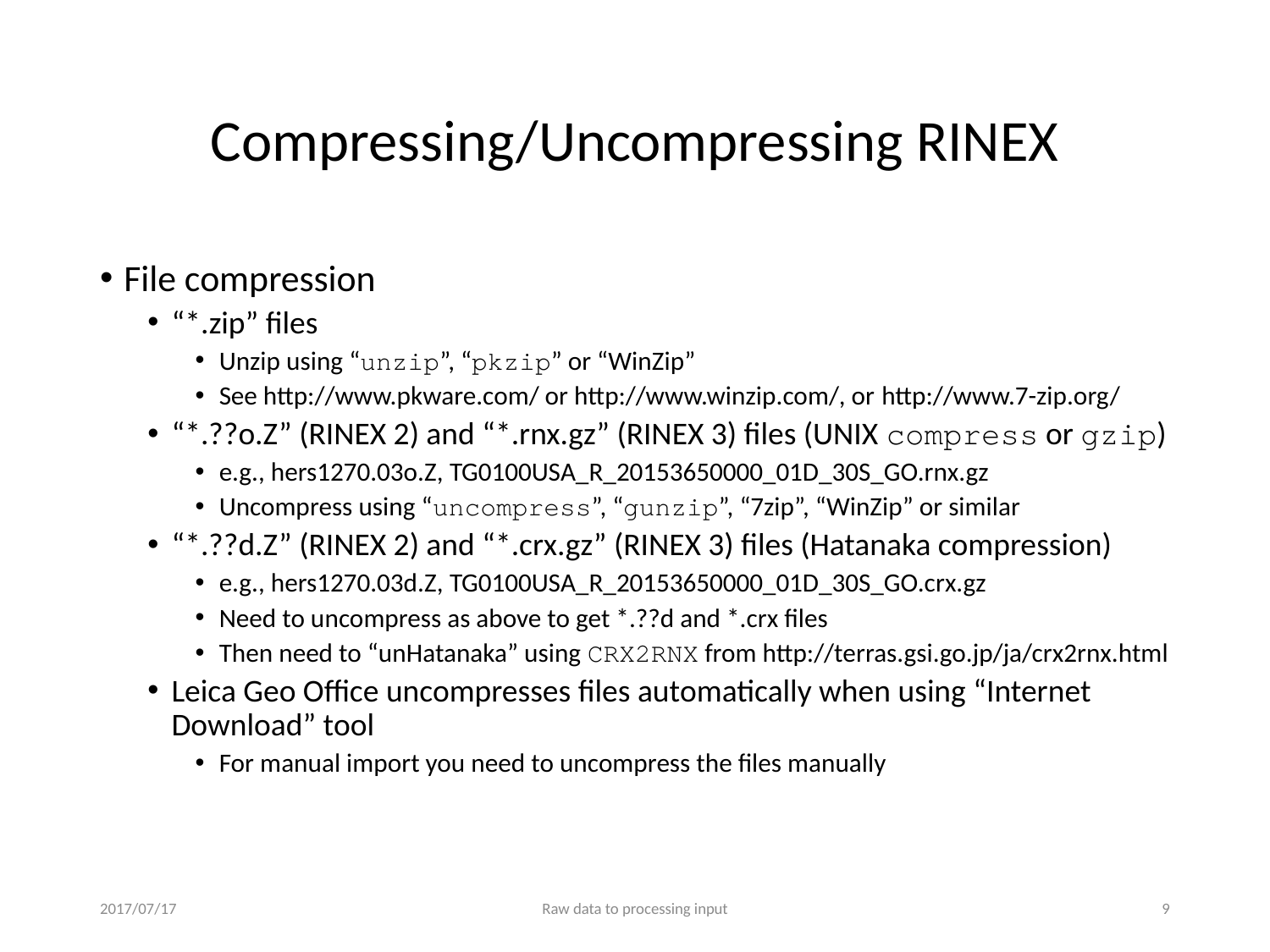

# Compressing/Uncompressing RINEX
File compression
“*.zip” files
Unzip using “unzip”, “pkzip” or “WinZip”
See http://www.pkware.com/ or http://www.winzip.com/, or http://www.7-zip.org/
“*.??o.Z” (RINEX 2) and “*.rnx.gz” (RINEX 3) files (UNIX compress or gzip)
e.g., hers1270.03o.Z, TG0100USA_R_20153650000_01D_30S_GO.rnx.gz
Uncompress using “uncompress”, “gunzip”, “7zip”, “WinZip” or similar
“*.??d.Z” (RINEX 2) and “*.crx.gz” (RINEX 3) files (Hatanaka compression)
e.g., hers1270.03d.Z, TG0100USA_R_20153650000_01D_30S_GO.crx.gz
Need to uncompress as above to get *.??d and *.crx files
Then need to “unHatanaka” using CRX2RNX from http://terras.gsi.go.jp/ja/crx2rnx.html
Leica Geo Office uncompresses files automatically when using “Internet Download” tool
For manual import you need to uncompress the files manually
2017/07/17
Raw data to processing input
9